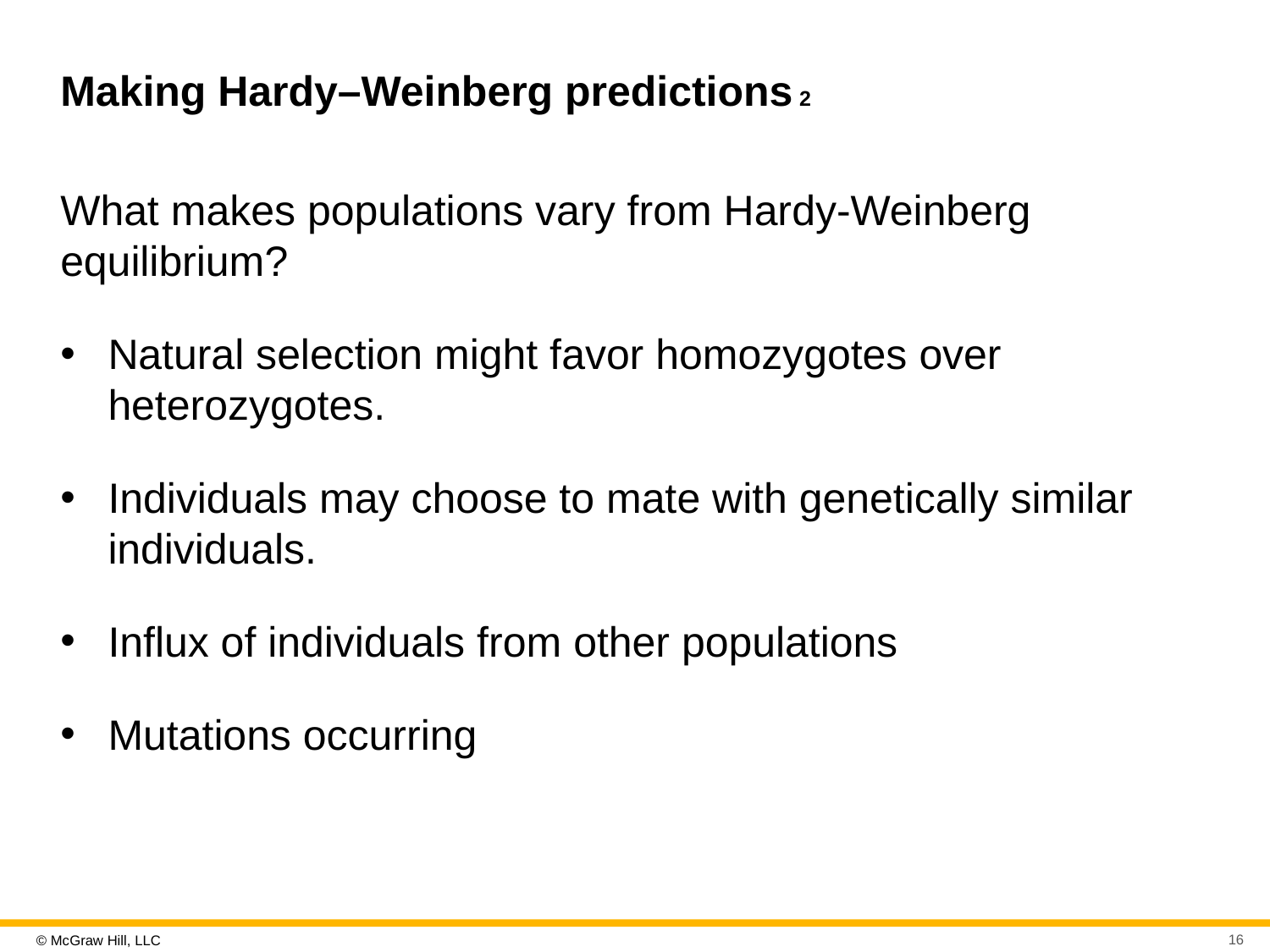

# Making Hardy–Weinberg predictions 2
What makes populations vary from Hardy-Weinberg equilibrium?
Natural selection might favor homozygotes over heterozygotes.
Individuals may choose to mate with genetically similar individuals.
Influx of individuals from other populations
Mutations occurring
16